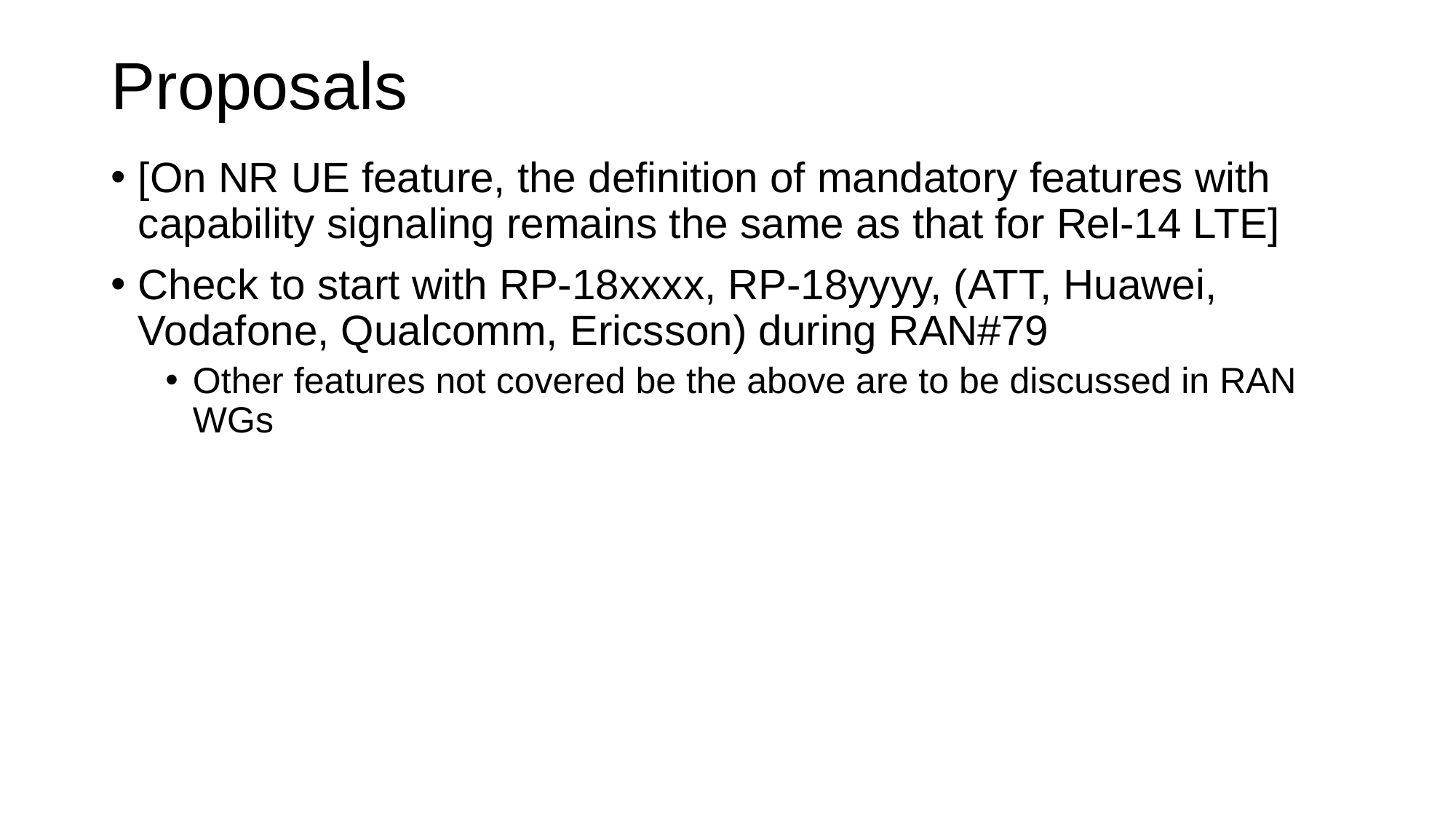

# Proposals
[On NR UE feature, the definition of mandatory features with capability signaling remains the same as that for Rel-14 LTE]
Check to start with RP-18xxxx, RP-18yyyy, (ATT, Huawei, Vodafone, Qualcomm, Ericsson) during RAN#79
Other features not covered be the above are to be discussed in RAN WGs